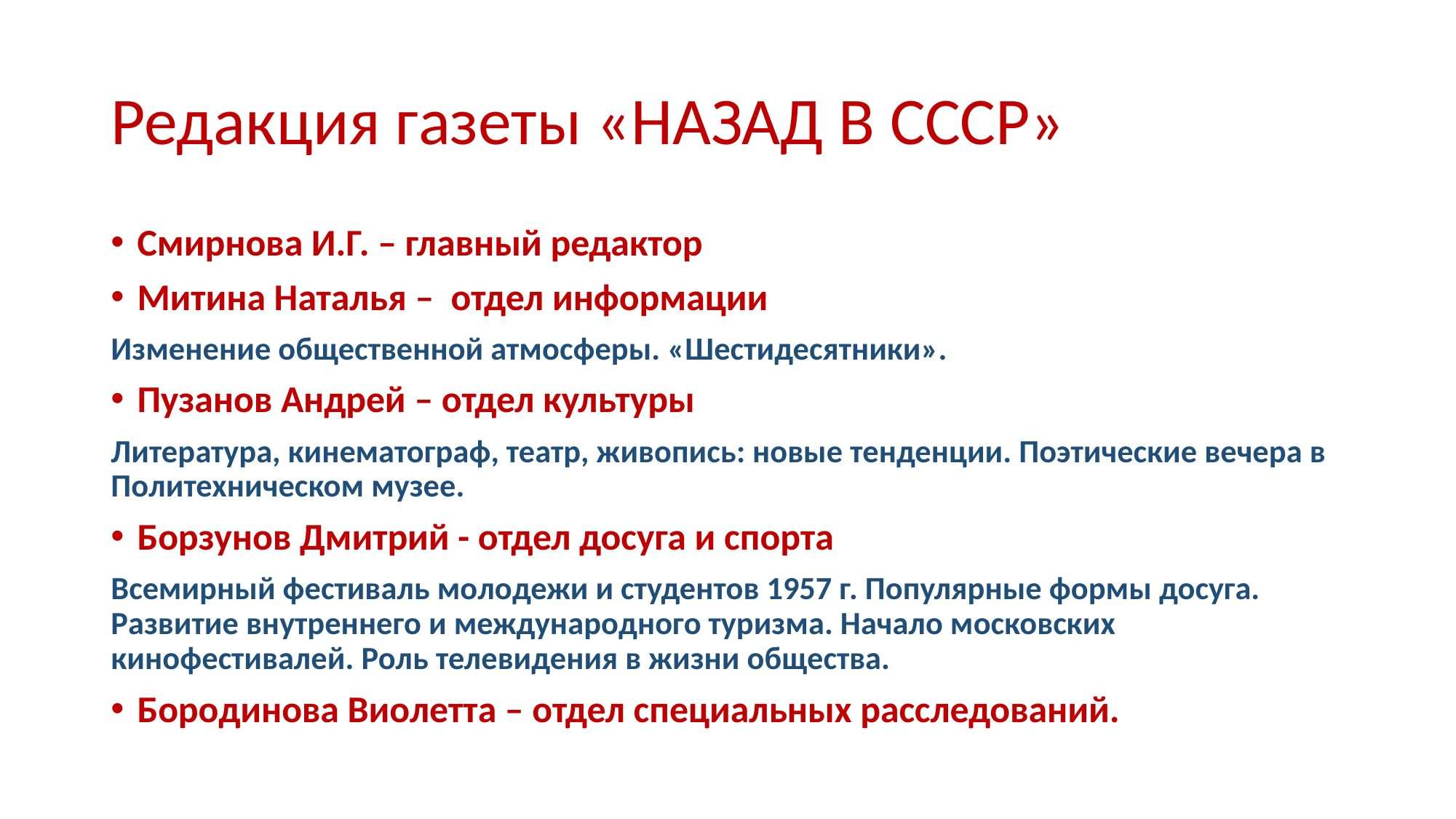

# Редакция газеты «НАЗАД В СССР»
Смирнова И.Г. – главный редактор
Митина Наталья –  отдел информации
Изменение общественной атмосферы. «Шестидесятники».
Пузанов Андрей – отдел культуры
Литература, кинематограф, театр, живопись: новые тенденции. Поэтические вечера в Политехническом музее.
Борзунов Дмитрий - отдел досуга и спорта
Всемирный фестиваль молодежи и студентов 1957 г. Популярные формы досуга. Развитие внутреннего и международного туризма. Начало московских кинофестивалей. Роль телевидения в жизни общества.
Бородинова Виолетта – отдел специальных расследований.